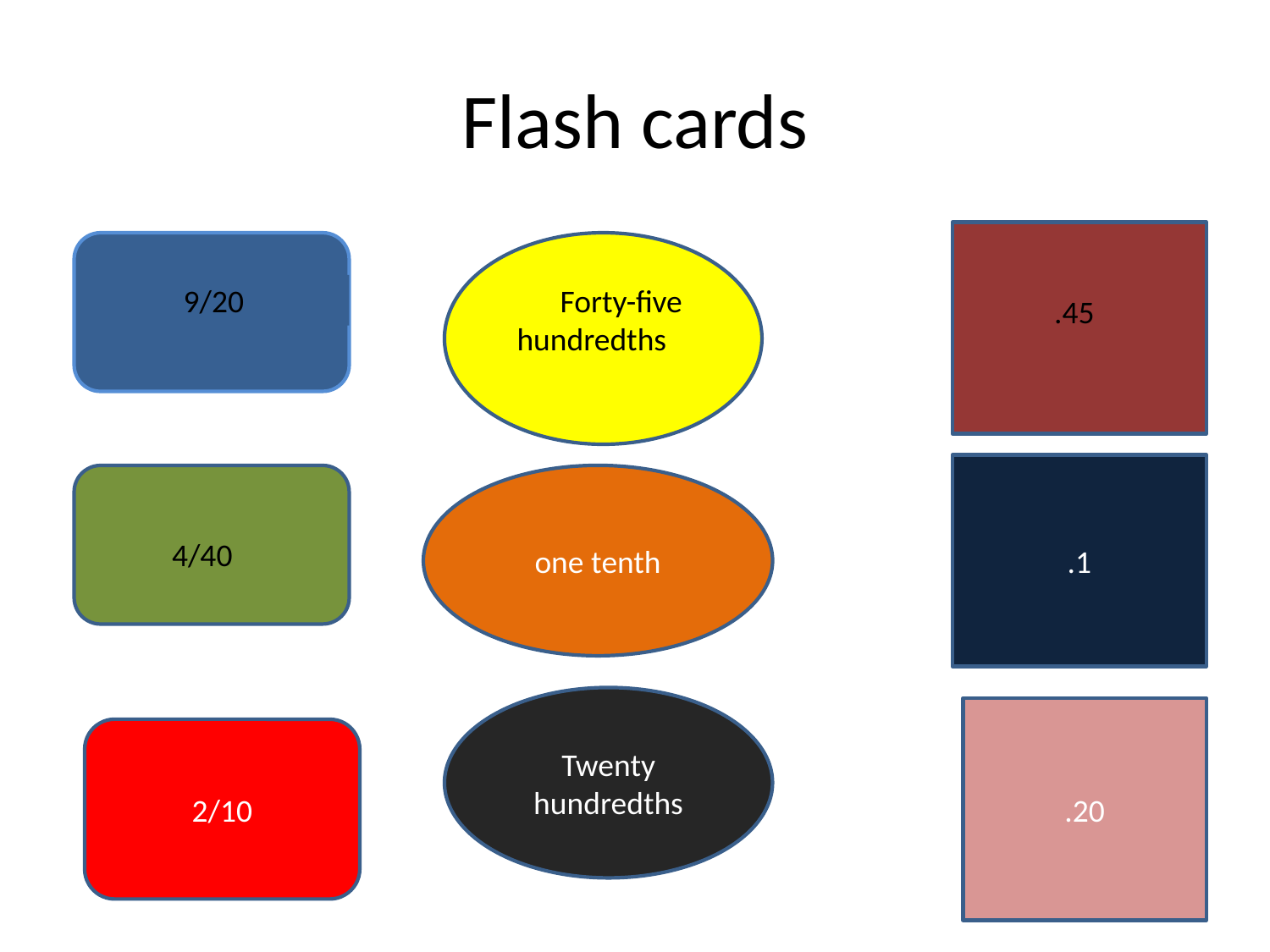

# Flash cards

            9/20
       Forty-five         hundredths
        .45
.1

one tenth
      4/40
Twenty hundredths
.20
2/10